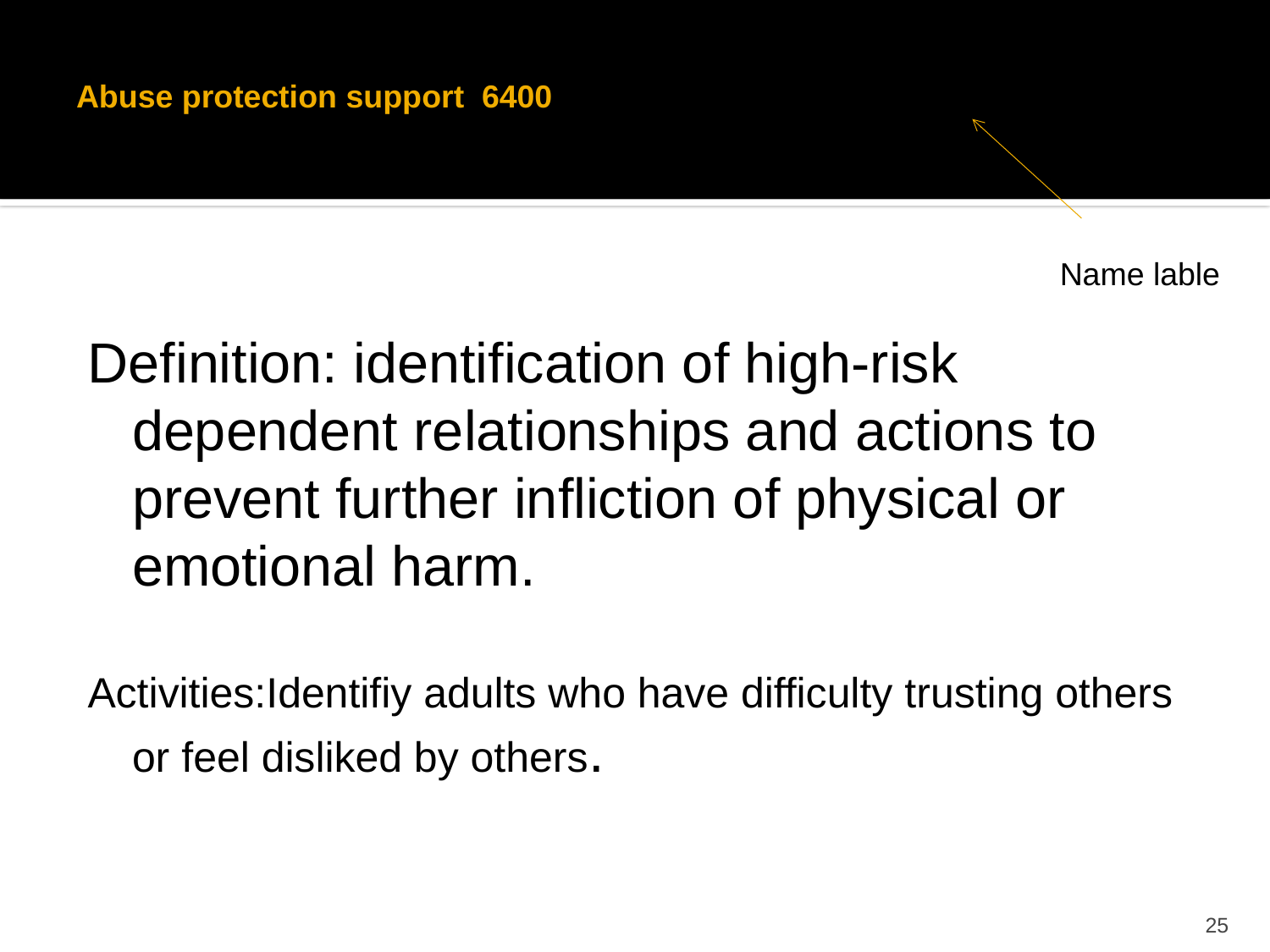

# Abuse protection support  6400

Definition: identification of high-risk dependent relationships and actions to prevent further infliction of physical or emotional harm.

Activities:Identifiy adults who have difficulty trusting others or feel disliked by others.
Name lable
25